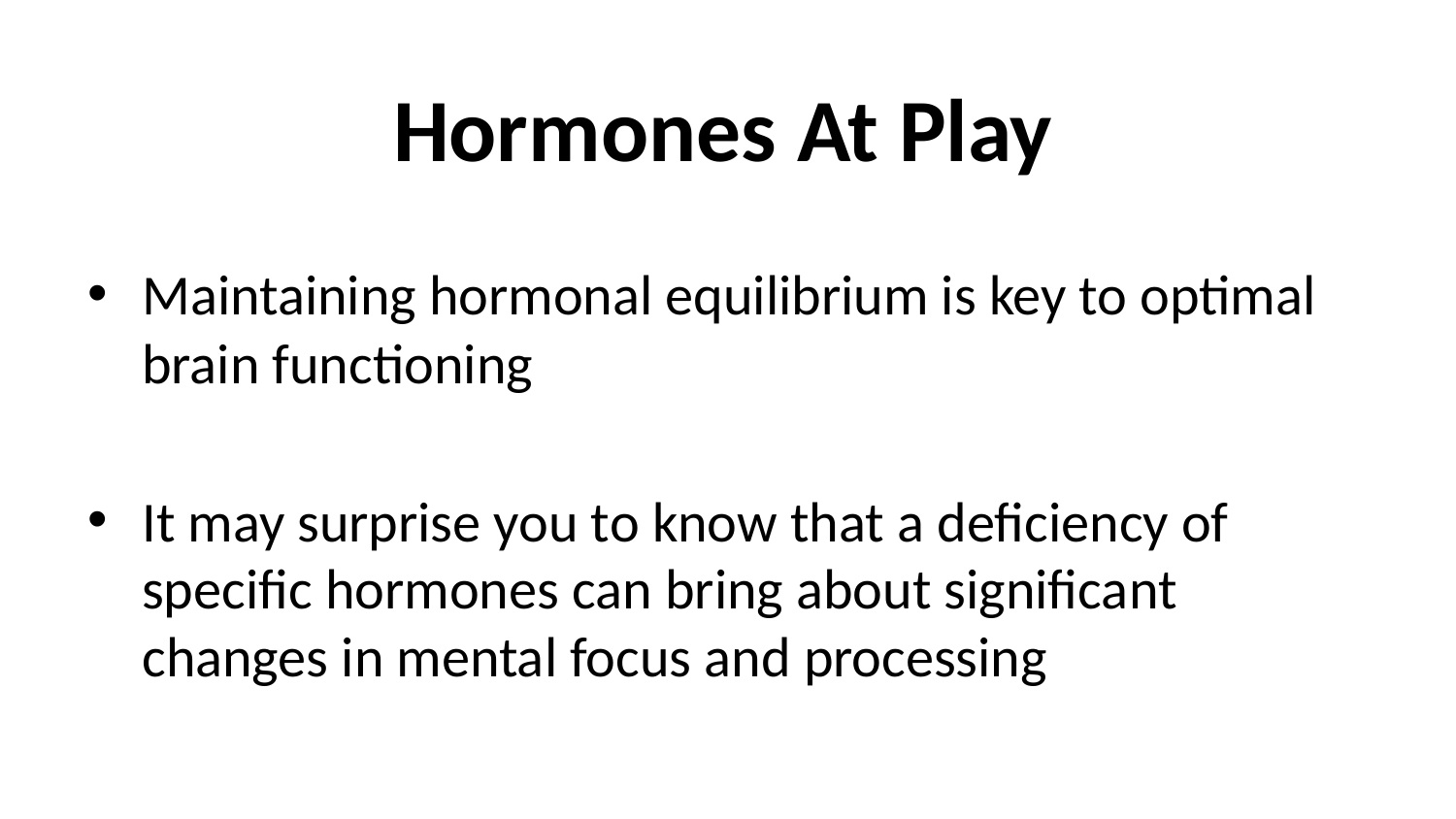

# Hormones At Play
Maintaining hormonal equilibrium is key to optimal brain functioning

It may surprise you to know that a deficiency of specific hormones can bring about significant changes in mental focus and processing